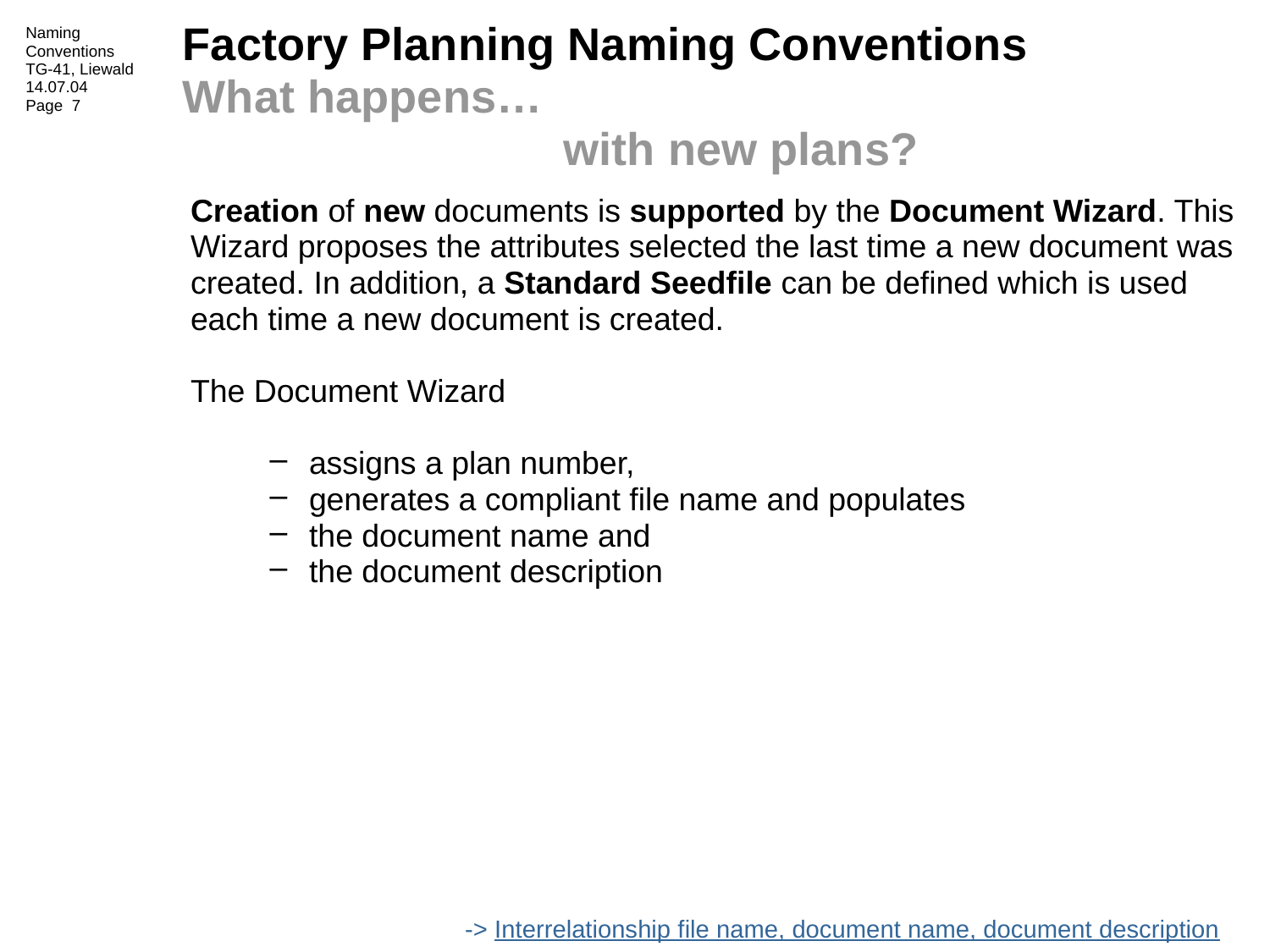

Factory Planning Naming Conventions
What happens…
			with new plans?
Creation of new documents is supported by the Document Wizard. This Wizard proposes the attributes selected the last time a new document was created. In addition, a Standard Seedfile can be defined which is used each time a new document is created.

The Document Wizard

assigns a plan number,
generates a compliant file name and populates
the document name and
the document description
-> Interrelationship file name, document name, document description